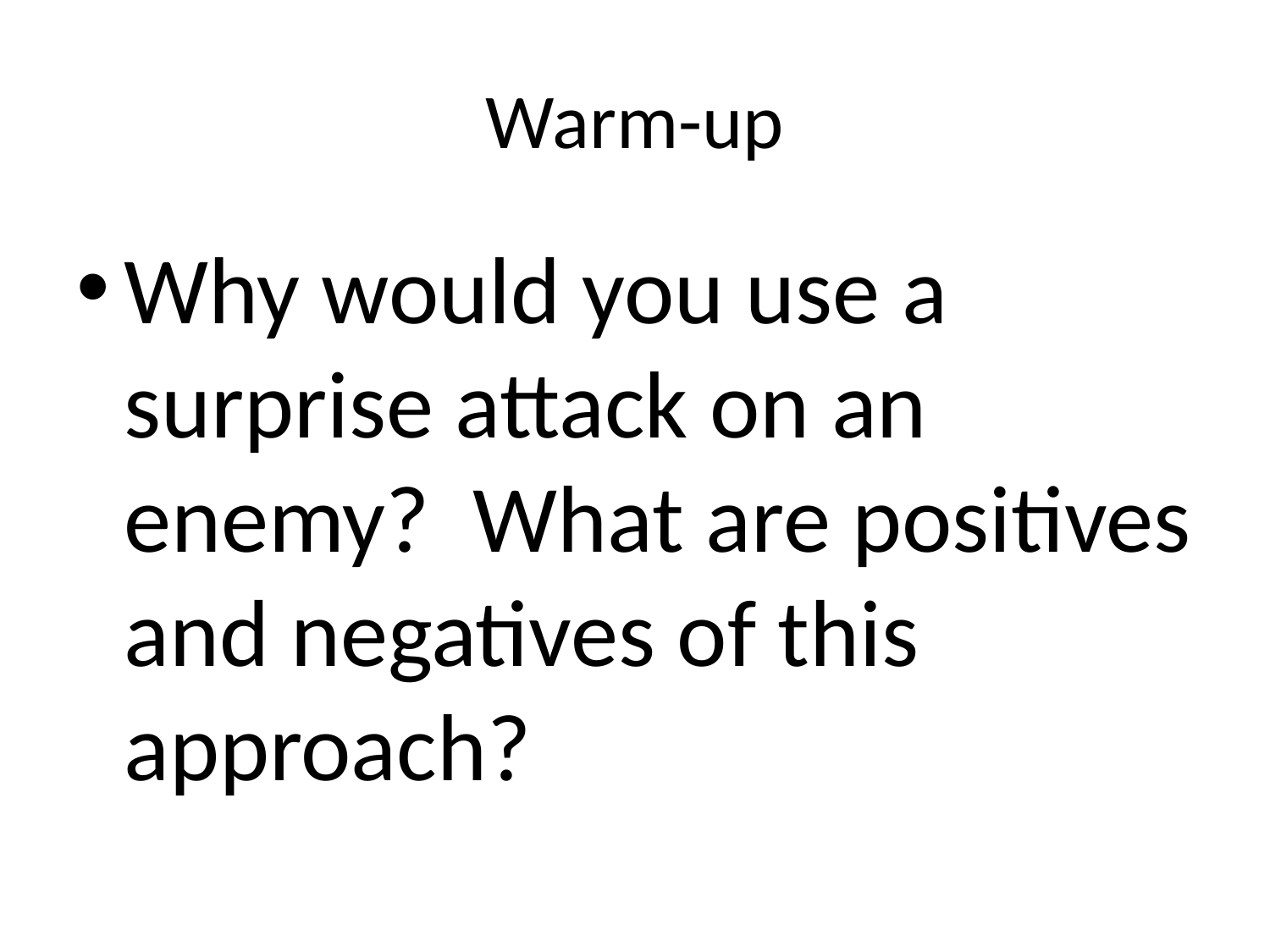

# Warm-up
Why would you use a surprise attack on an enemy?  What are positives and negatives of this approach?